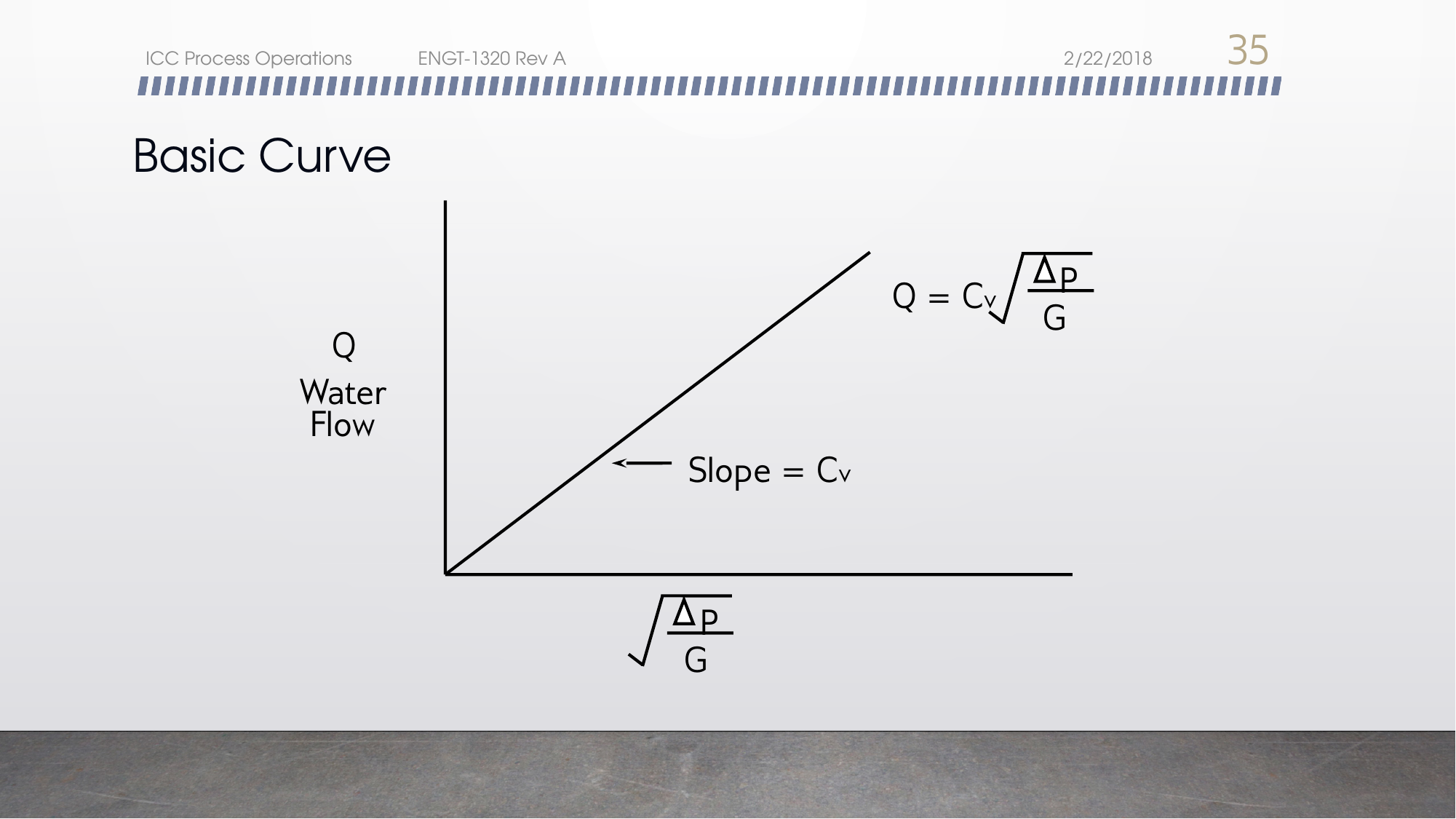

35
ICC Process Operations             ENGT-1320 Rev A
2/22/2018
Basic Curve

  P
G

Q = Cv
   Q
Water
 Flow
Slope = Cv

  P
G